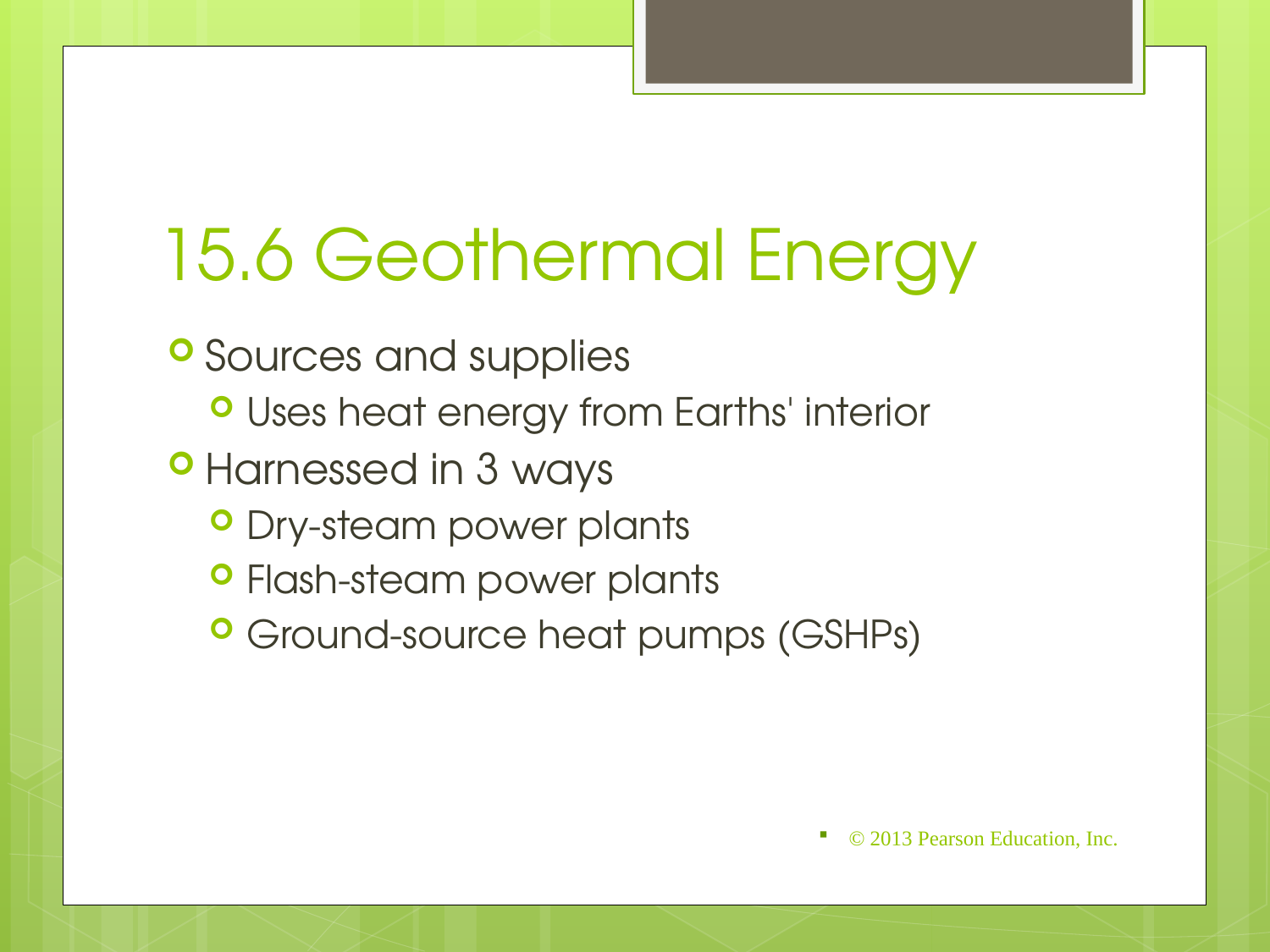

# 15.6 Geothermal Energy
Sources and supplies
Uses heat energy from Earths' interior
Harnessed in 3 ways
Dry-steam power plants
Flash-steam power plants
Ground-source heat pumps (GSHPs)

© 2013 Pearson Education, Inc.